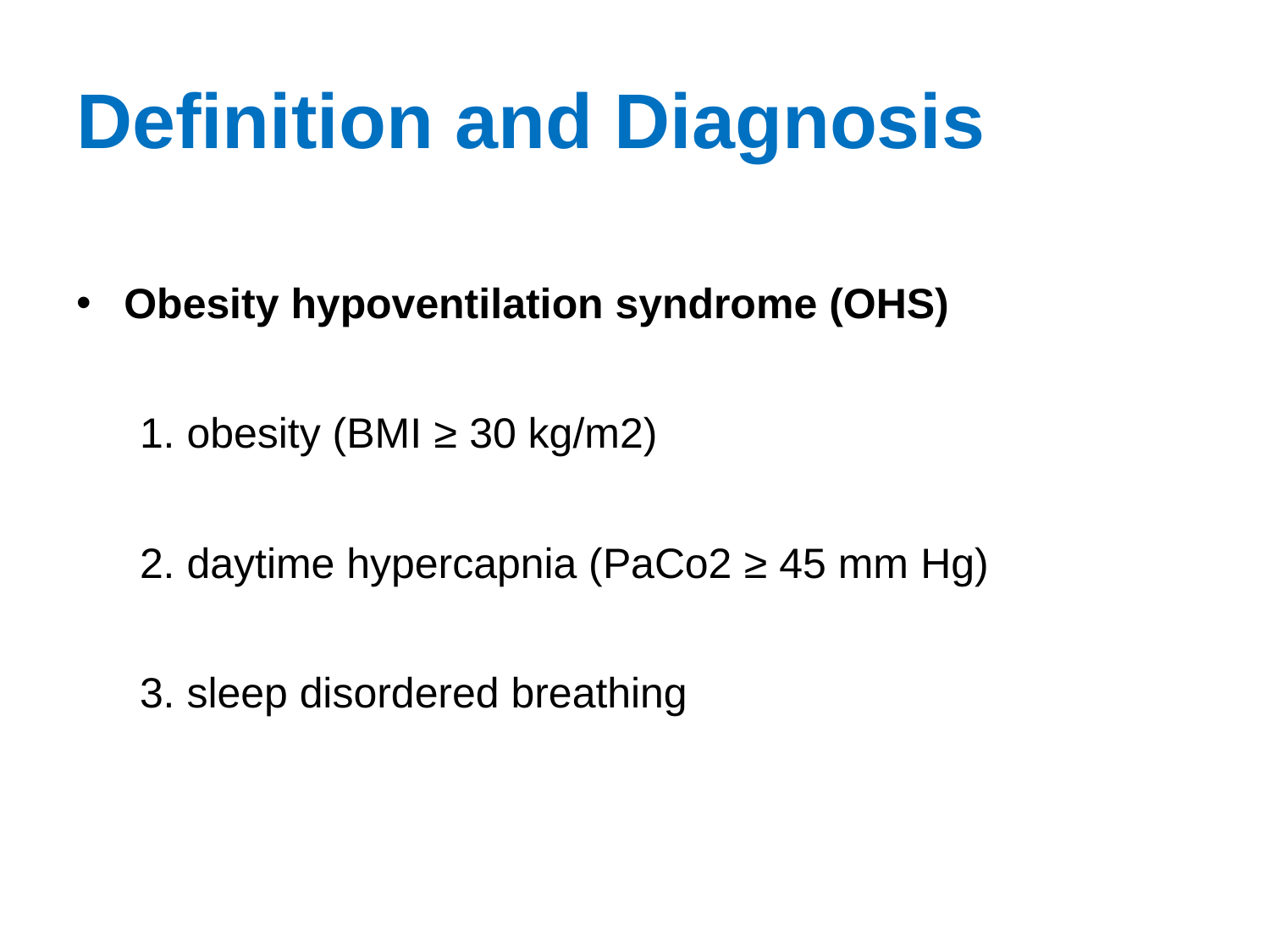

# Definition and Diagnosis

Obesity hypoventilation syndrome (OHS)

1. obesity (BMI ≥ 30 kg/m2)

2. daytime hypercapnia (PaCo2 ≥ 45 mm Hg)

3. sleep disordered breathing